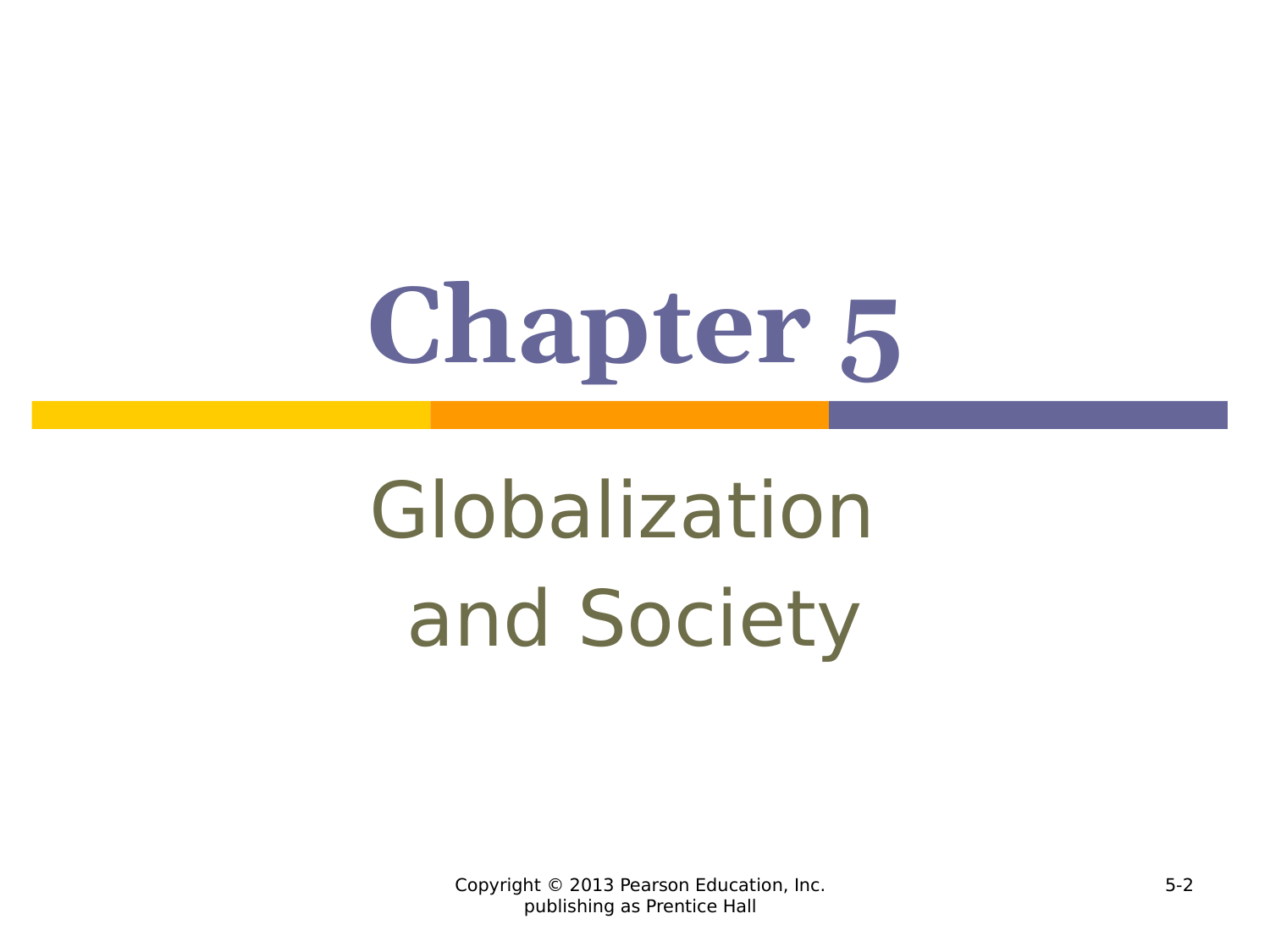

# Chapter 5
Globalization
and Society
Copyright © 2013 Pearson Education, Inc. publishing as Prentice Hall
5-2